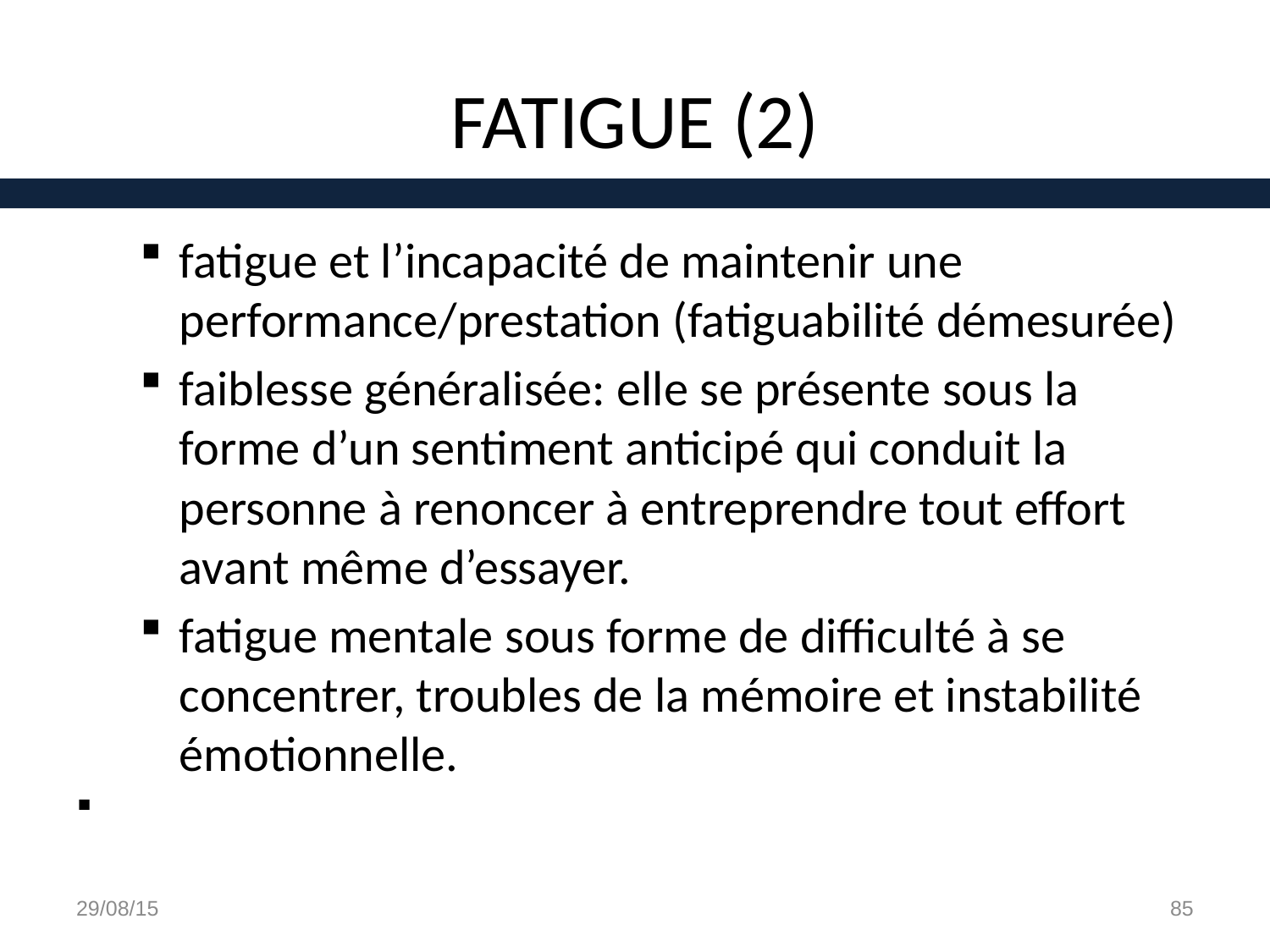

# FATIGUE (2)

fatigue et l’incapacité de maintenir une performance/prestation (fatiguabilité démesurée)
faiblesse généralisée: elle se présente sous la forme d’un sentiment anticipé qui conduit la personne à renoncer à entreprendre tout effort avant même d’essayer.
fatigue mentale sous forme de difficulté à se concentrer, troubles de la mémoire et instabilité émotionnelle.

29/08/15
85